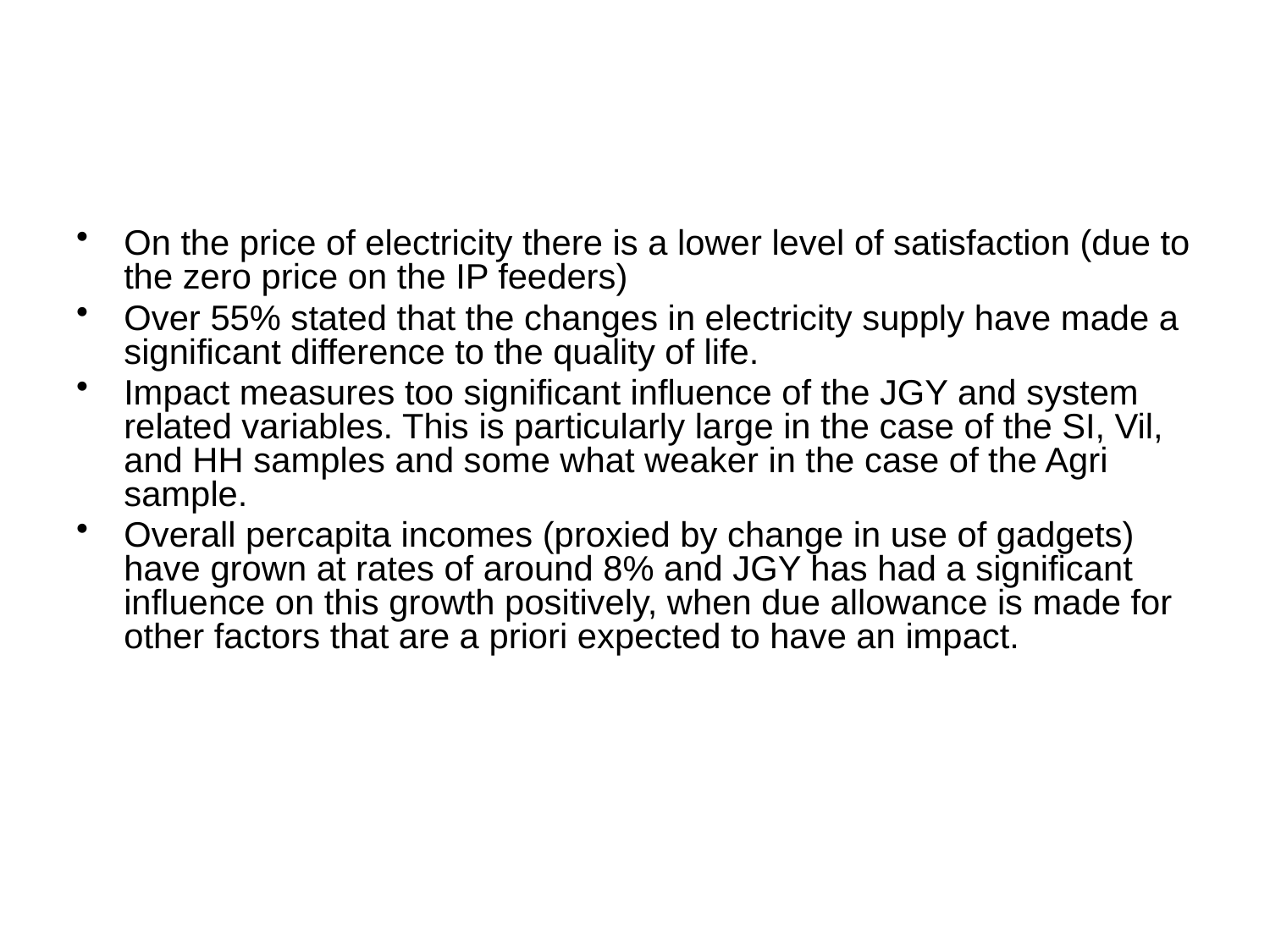

#
On the price of electricity there is a lower level of satisfaction (due to the zero price on the IP feeders)
Over 55% stated that the changes in electricity supply have made a significant difference to the quality of life.
Impact measures too significant influence of the JGY and system related variables. This is particularly large in the case of the SI, Vil, and HH samples and some what weaker in the case of the Agri sample.
Overall percapita incomes (proxied by change in use of gadgets) have grown at rates of around 8% and JGY has had a significant influence on this growth positively, when due allowance is made for other factors that are a priori expected to have an impact.